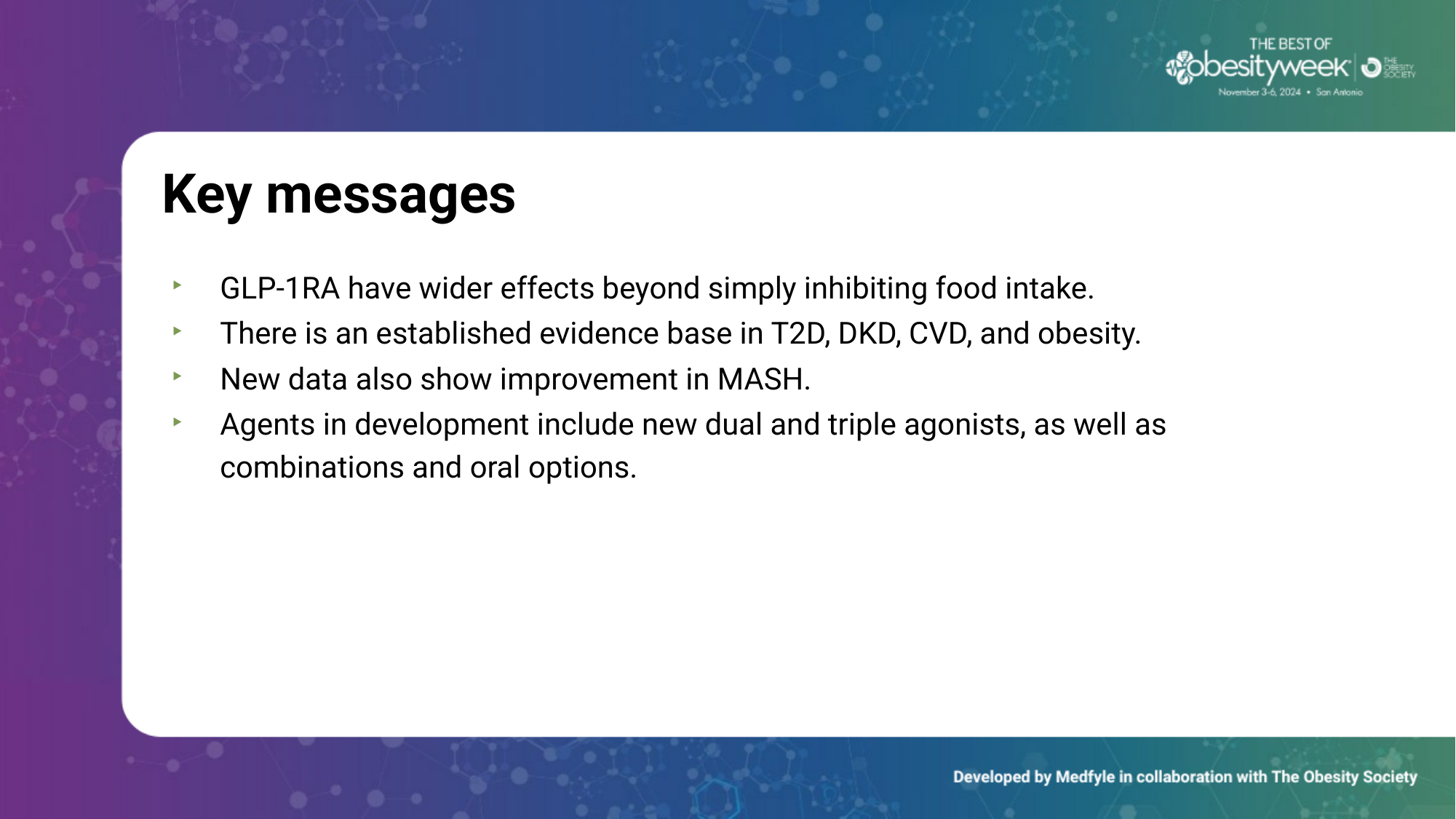

# Key messages
GLP-1RA have wider effects beyond simply inhibiting food intake.
There is an established evidence base in T2D, DKD, CVD, and obesity.
New data also show improvement in MASH.
Agents in development include new dual and triple agonists, as well as combinations and oral options.